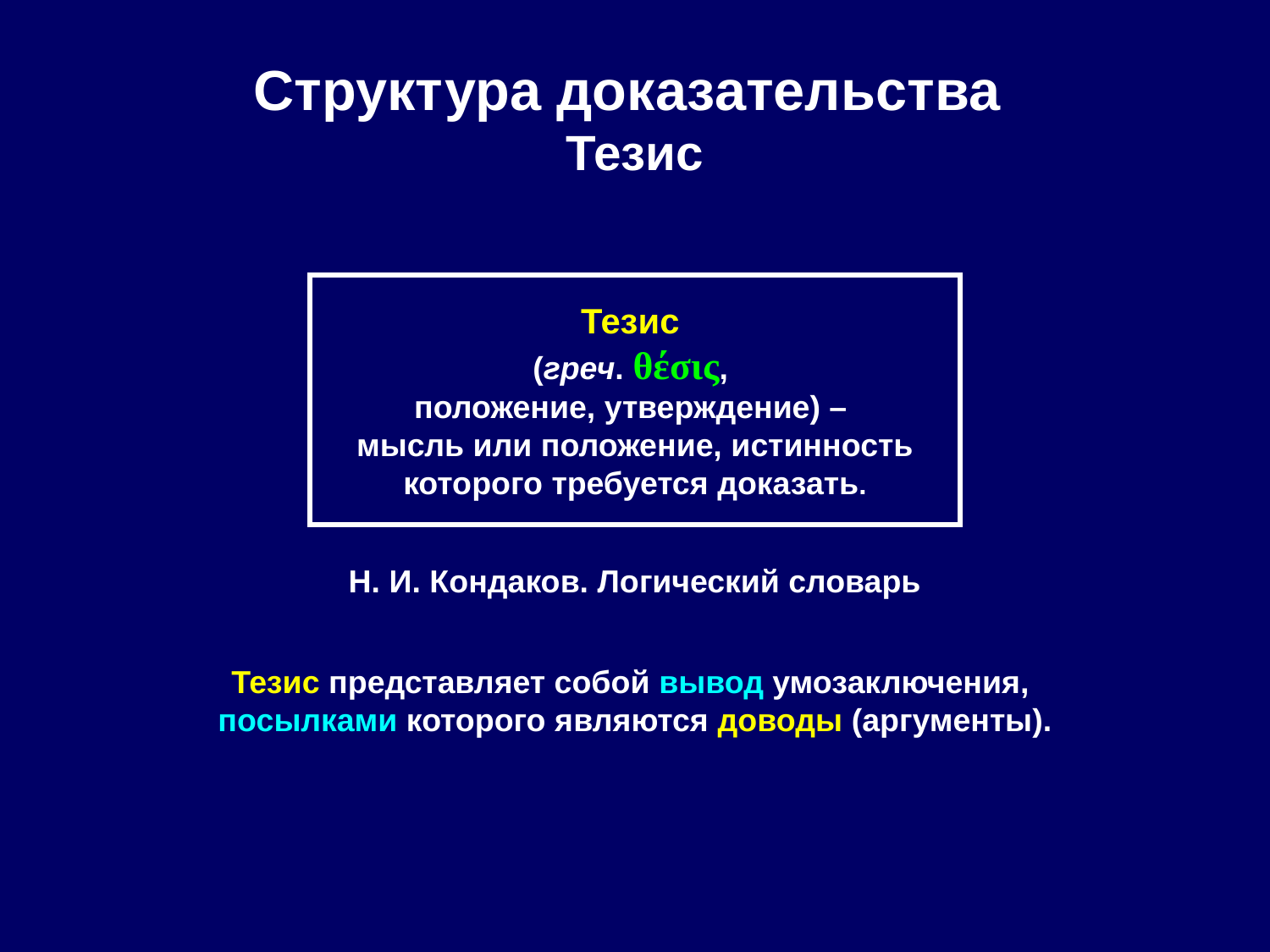

# Структура доказательства Тезис
Тезис
(греч. θέσις,
положение, утверждение) –
мысль или положение, истинность которого требуется доказать.
Н. И. Кондаков. Логический словарь
Тезис представляет собой вывод умозаключения,
посылками которого являются доводы (аргументы).